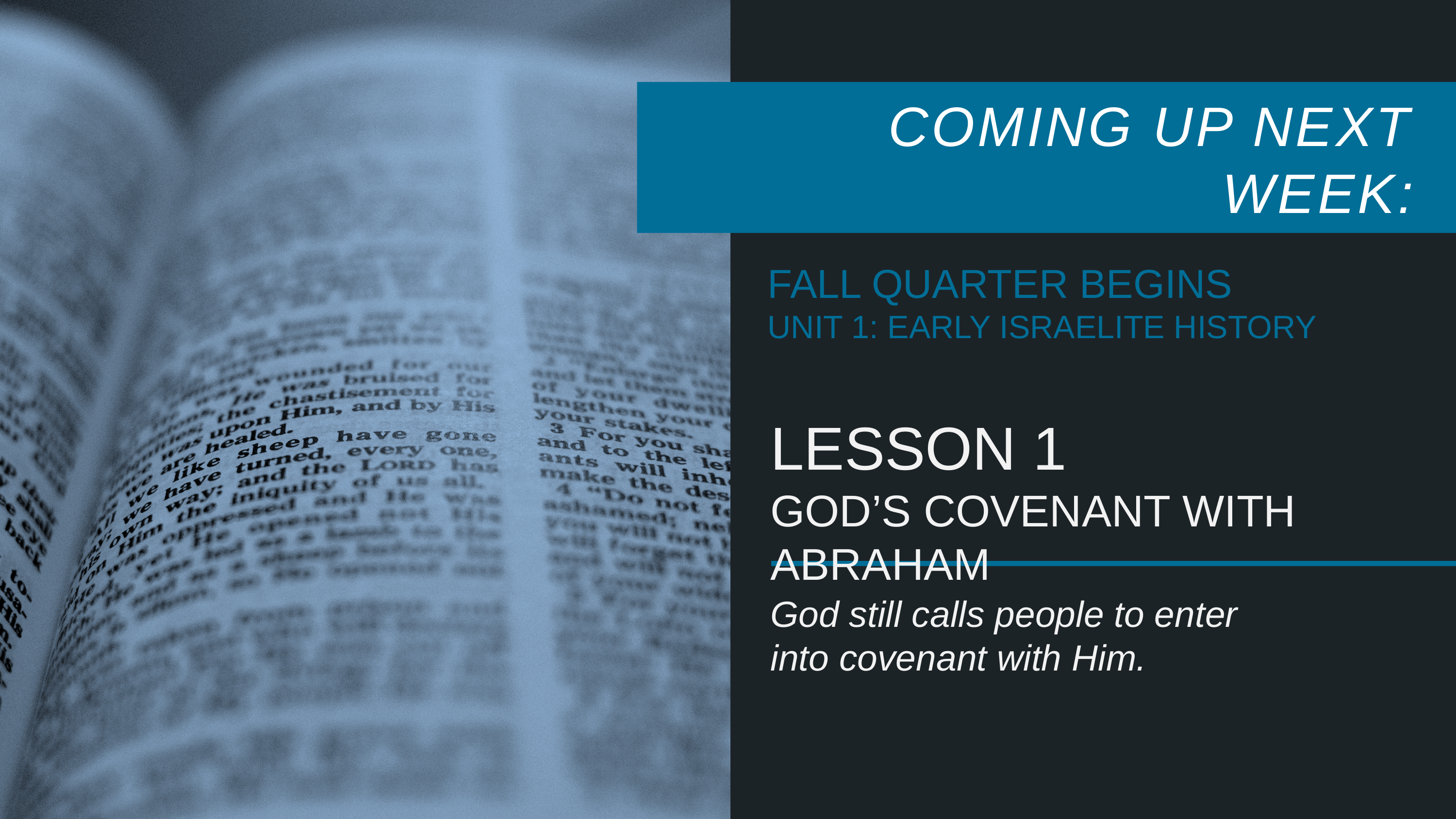

FALL QUARTER BEGINS
UNIT 1: EARLY ISRAELITE HISTORY
LESSON 1
GOD’S COVENANT WITH ABRAHAM
God still calls people to enter into covenant with Him.